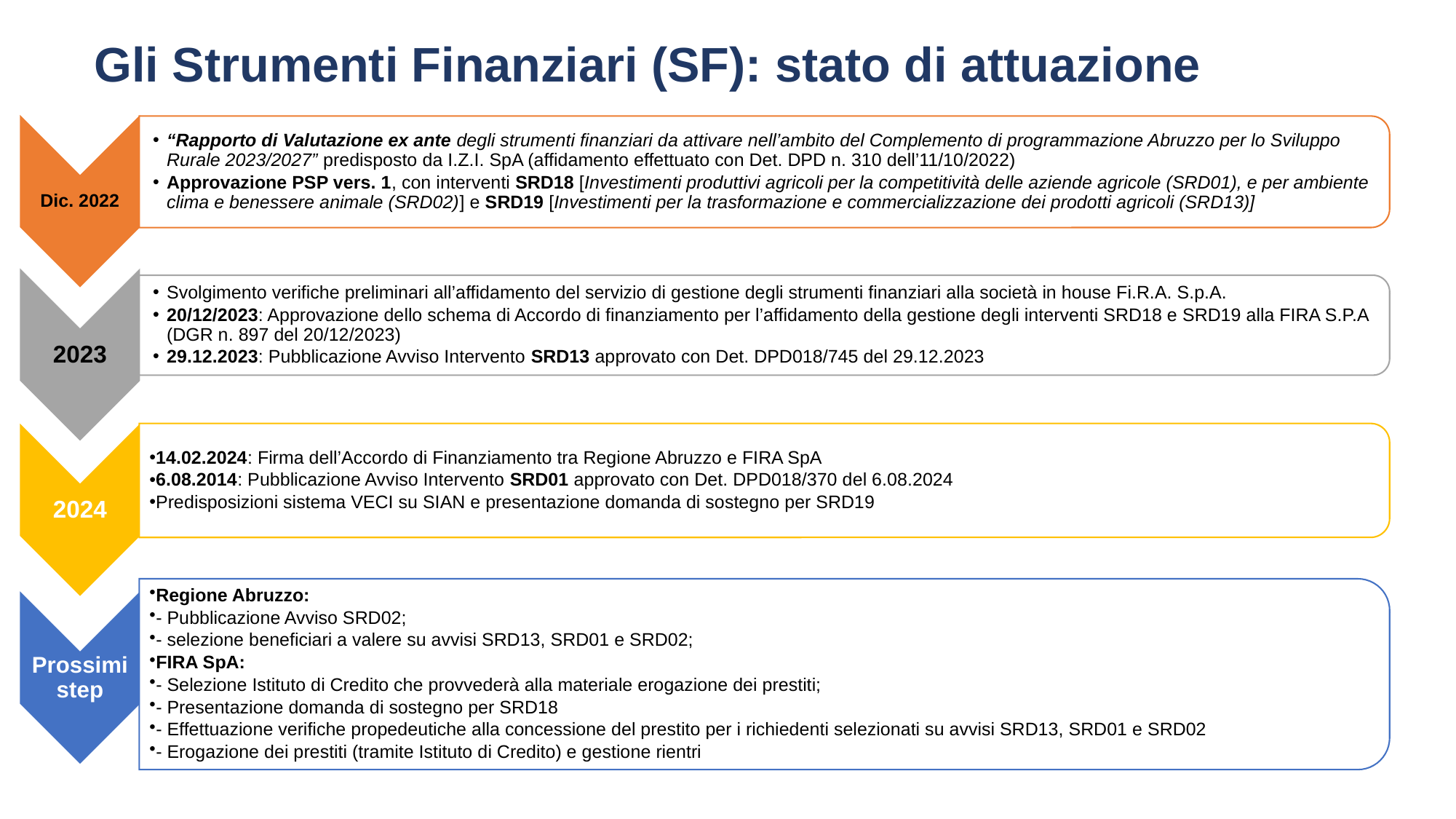

Gli Strumenti Finanziari (SF): stato di attuazione
Dic. 2022
“Rapporto di Valutazione ex ante degli strumenti finanziari da attivare nell’ambito del Complemento di programmazione Abruzzo per lo Sviluppo Rurale 2023/2027” predisposto da I.Z.I. SpA (affidamento effettuato con Det. DPD n. 310 dell’11/10/2022)
Approvazione PSP vers. 1, con interventi SRD18 [Investimenti produttivi agricoli per la competitività delle aziende agricole (SRD01), e per ambiente clima e benessere animale (SRD02)] e SRD19 [Investimenti per la trasformazione e commercializzazione dei prodotti agricoli (SRD13)]
2023
Svolgimento verifiche preliminari all’affidamento del servizio di gestione degli strumenti finanziari alla società in house Fi.R.A. S.p.A.
20/12/2023: Approvazione dello schema di Accordo di finanziamento per l’affidamento della gestione degli interventi SRD18 e SRD19 alla FIRA S.P.A (DGR n. 897 del 20/12/2023)
29.12.2023: Pubblicazione Avviso Intervento SRD13 approvato con Det. DPD018/745 del 29.12.2023
2024
14.02.2024: Firma dell’Accordo di Finanziamento tra Regione Abruzzo e FIRA SpA
6.08.2014: Pubblicazione Avviso Intervento SRD01 approvato con Det. DPD018/370 del 6.08.2024
Predisposizioni sistema VECI su SIAN e presentazione domanda di sostegno per SRD19
Prossimi step
Regione Abruzzo:
- Pubblicazione Avviso SRD02;
- selezione beneficiari a valere su avvisi SRD13, SRD01 e SRD02;
FIRA SpA:
- Selezione Istituto di Credito che provvederà alla materiale erogazione dei prestiti;
- Presentazione domanda di sostegno per SRD18
- Effettuazione verifiche propedeutiche alla concessione del prestito per i richiedenti selezionati su avvisi SRD13, SRD01 e SRD02
- Erogazione dei prestiti (tramite Istituto di Credito) e gestione rientri